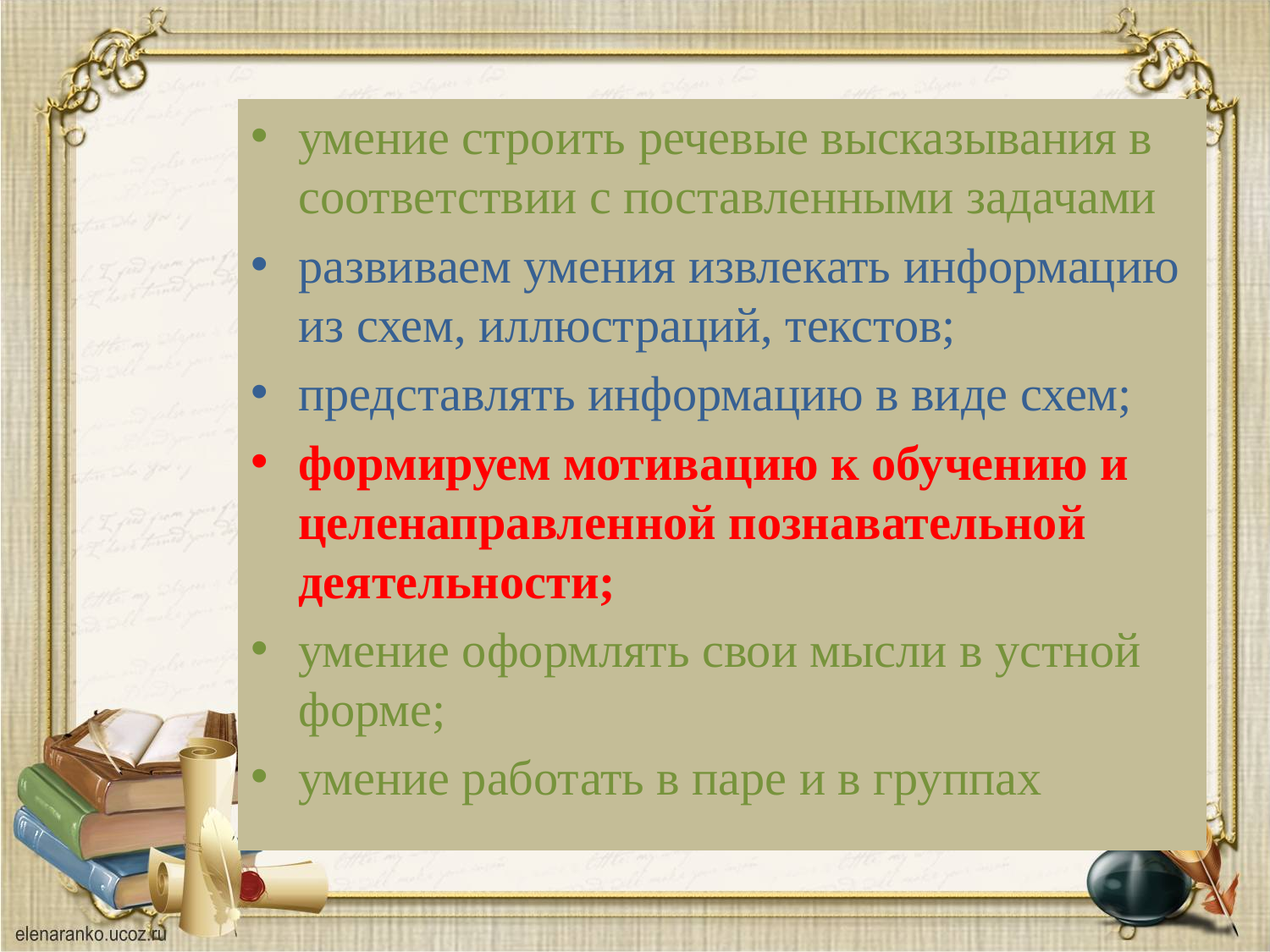

умение строить речевые высказывания в соответствии с поставленными задачами
развиваем умения извлекать информацию из схем, иллюстраций, текстов;
представлять информацию в виде схем;
формируем мотивацию к обучению и целенаправленной познавательной деятельности;
умение оформлять свои мысли в устной форме;
умение работать в паре и в группах